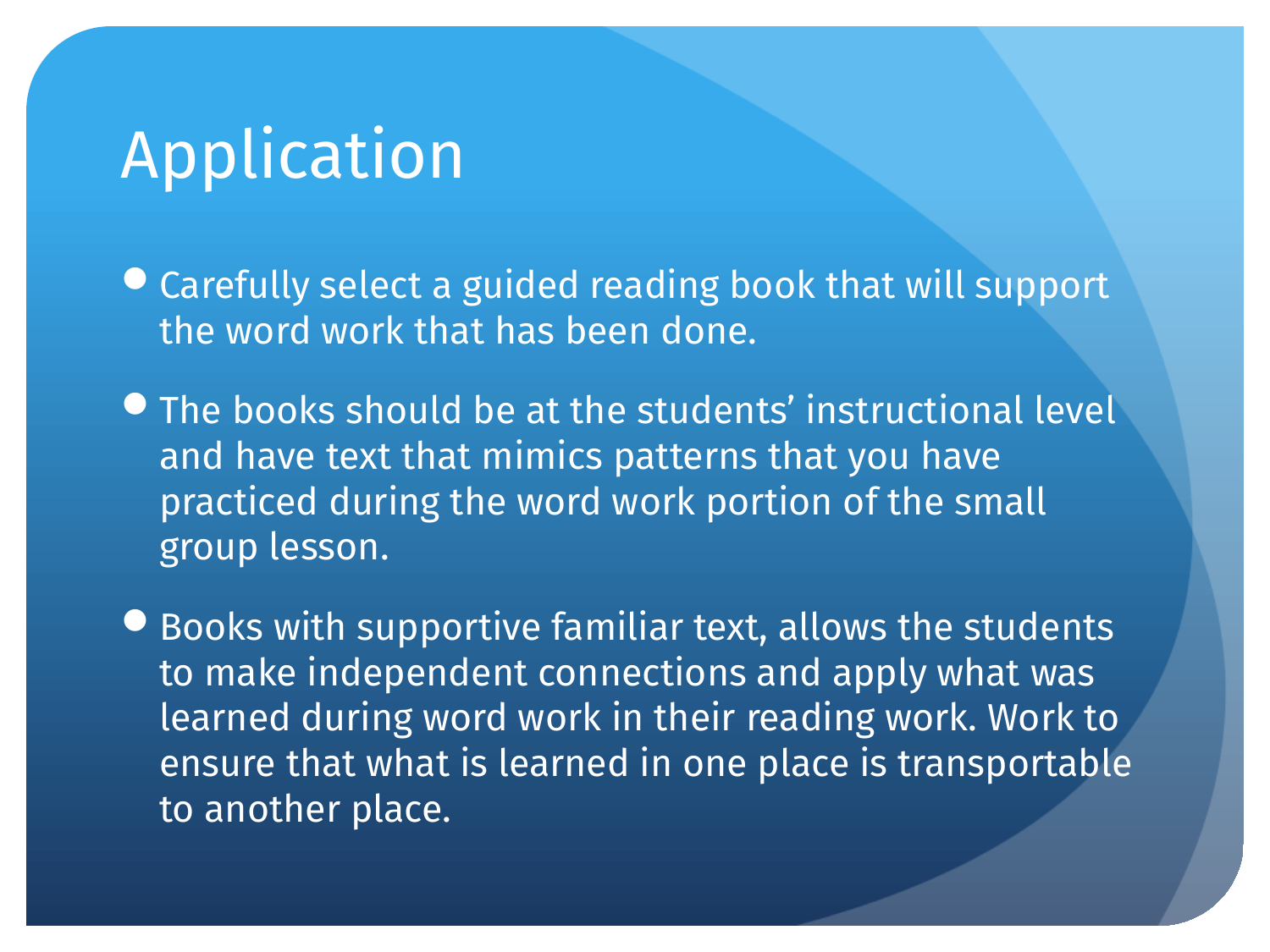

# Application
Carefully select a guided reading book that will support the word work that has been done.
The books should be at the students’ instructional level and have text that mimics patterns that you have practiced during the word work portion of the small group lesson.
Books with supportive familiar text, allows the students to make independent connections and apply what was learned during word work in their reading work. Work to ensure that what is learned in one place is transportable to another place.